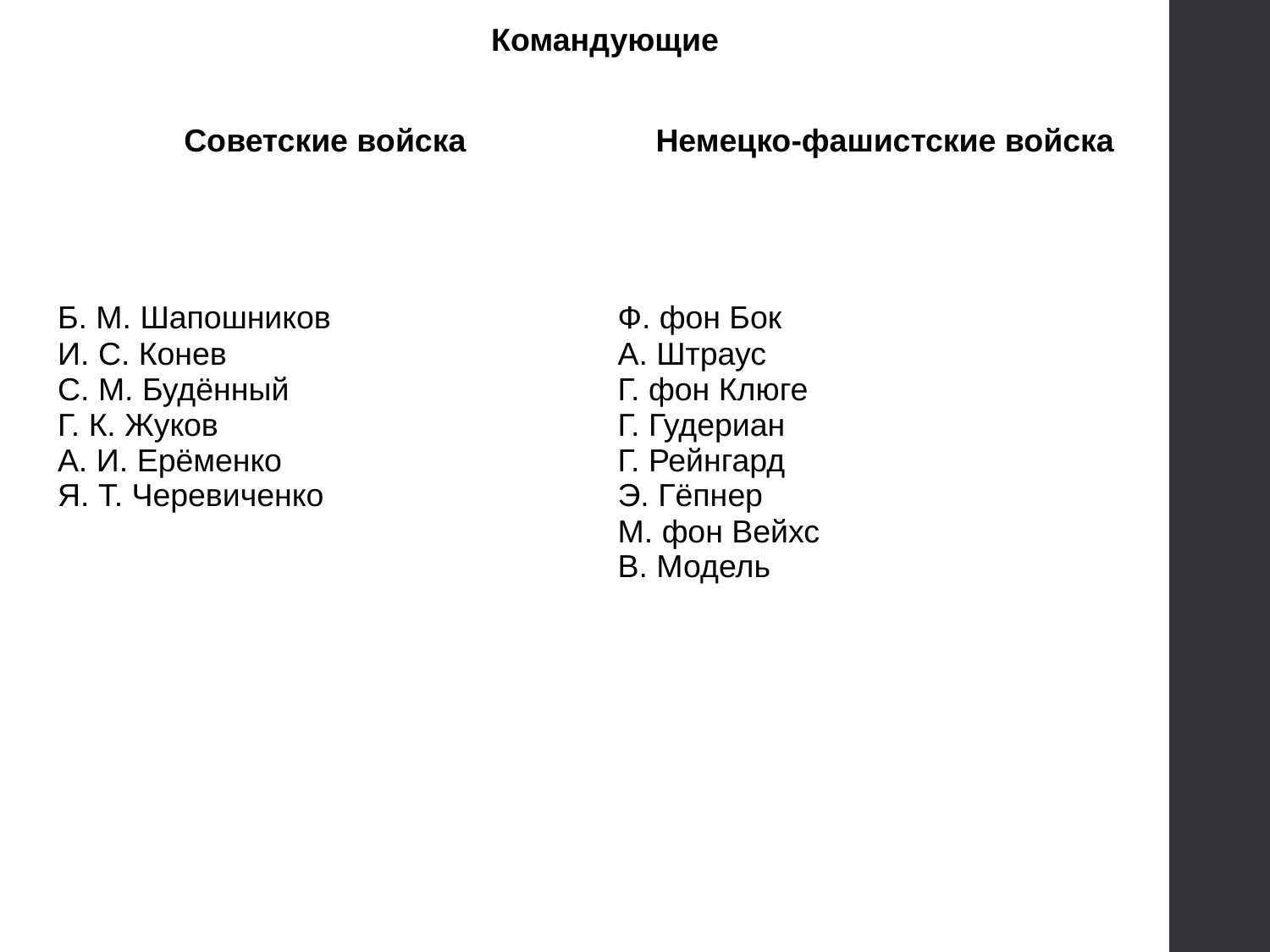

| Командующие |  |
| --- | --- |
| Советские войска | Немецко-фашистские войска |
| Б. М. Шапошников И. С. Конев С. М. Будённый Г. К. Жуков А. И. Ерёменко Я. Т. Черевиченко | Ф. фон Бок А. Штраус Г. фон Клюге Г. Гудериан Г. Рейнгард Э. Гёпнер М. фон Вейхс В. Модель |